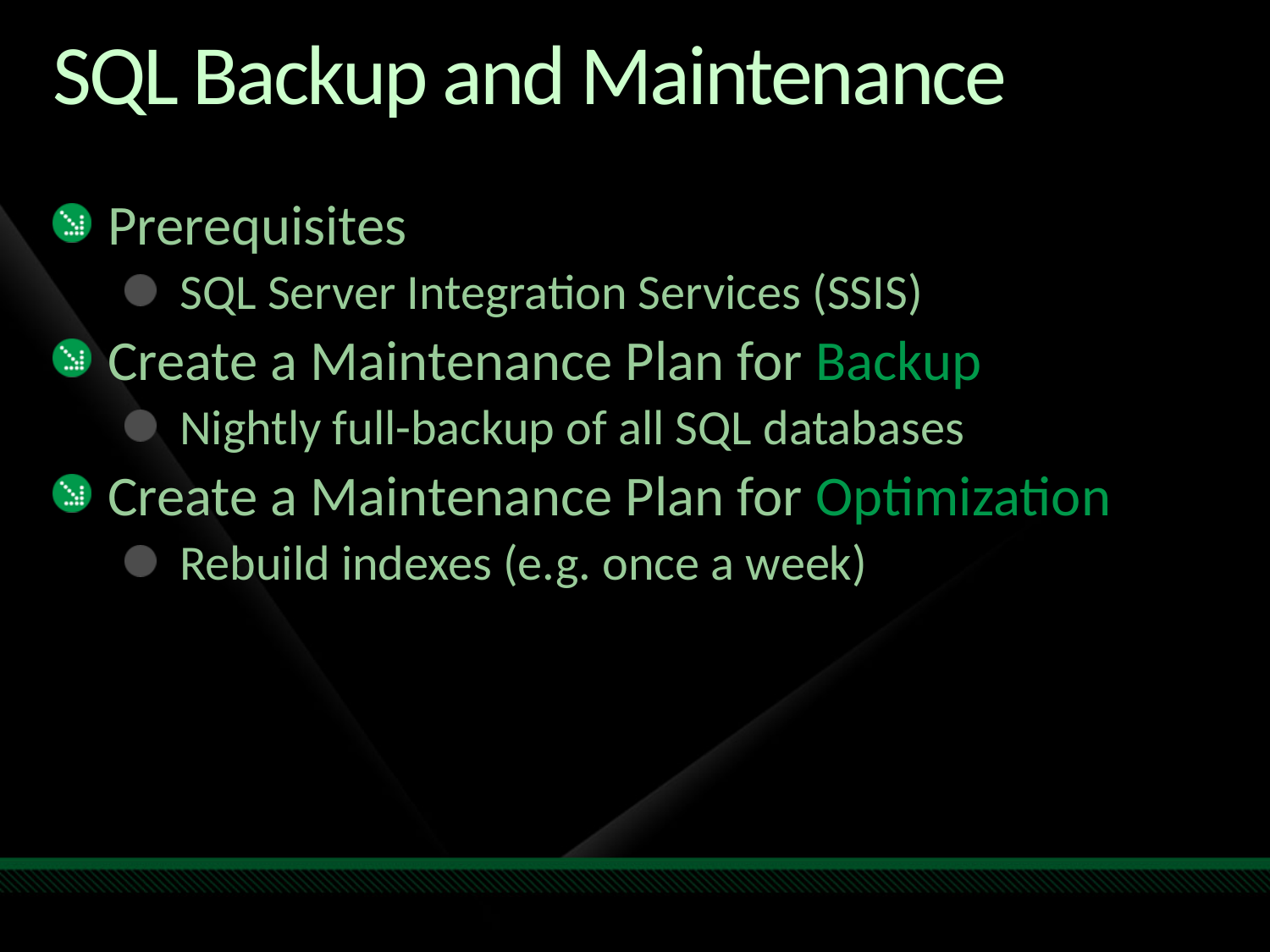

# SQL Backup and Maintenance
Prerequisites
SQL Server Integration Services (SSIS)
Create a Maintenance Plan for Backup
Nightly full-backup of all SQL databases
Create a Maintenance Plan for Optimization
Rebuild indexes (e.g. once a week)